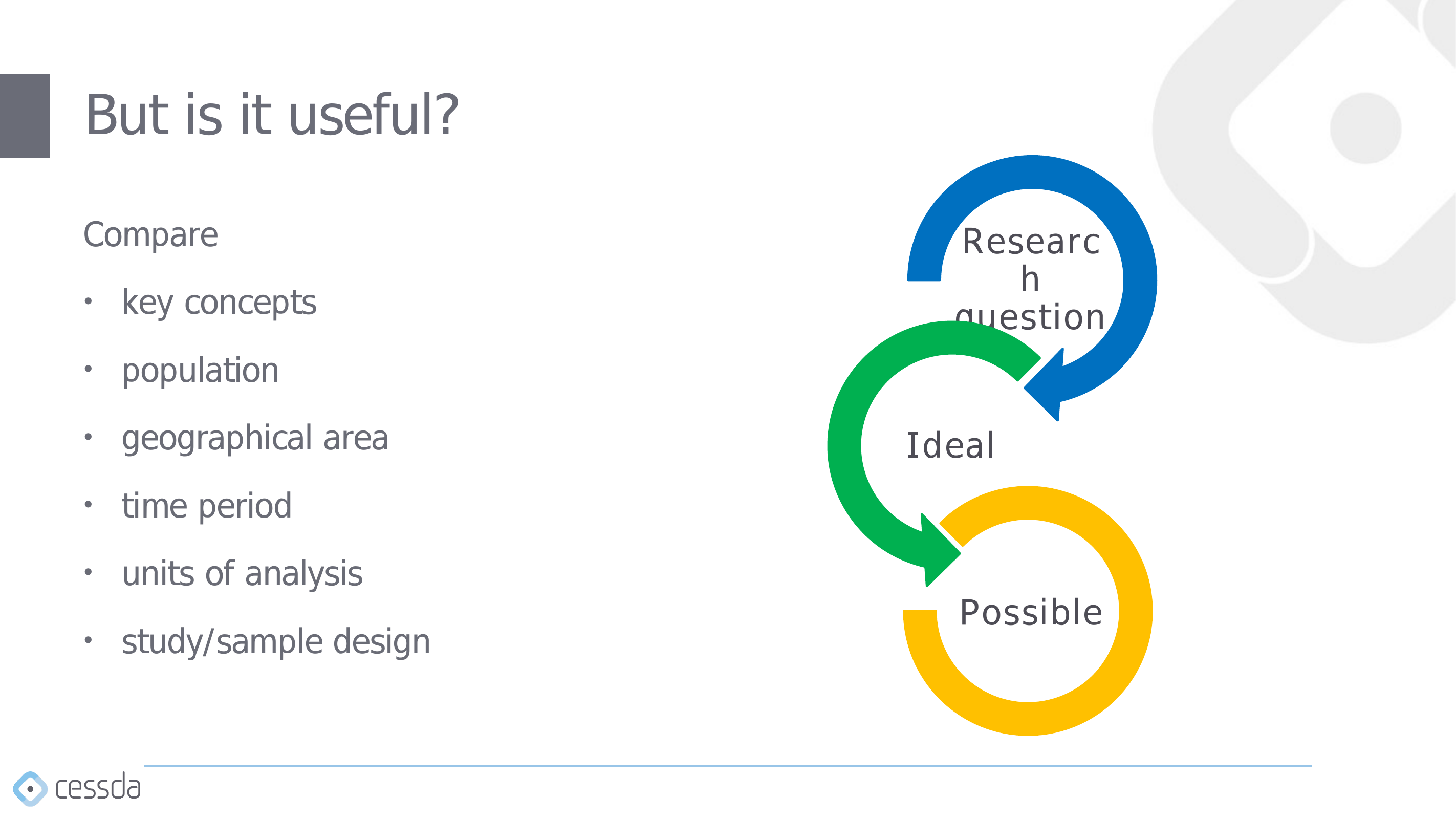

# But is it useful?
Research question
Ideal
Possible

Compare
key concepts
population
geographical area
time period
units of analysis
study/sample design